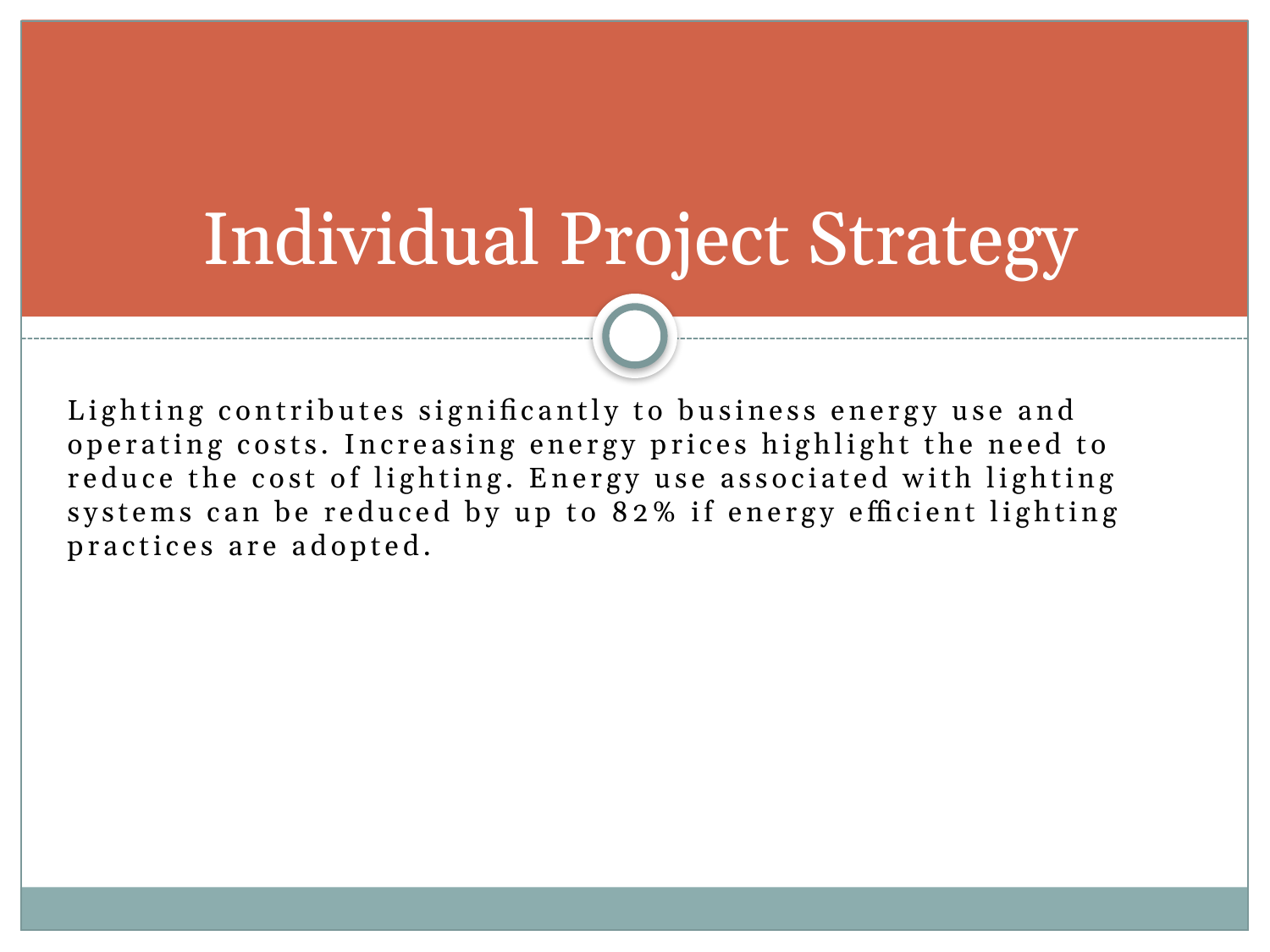

# Individual Project Strategy
Lighting contributes significantly to business energy use and operating costs. Increasing energy prices highlight the need to reduce the cost of lighting. Energy use associated with lighting systems can be reduced by up to 82% if energy efficient lighting practices are adopted.